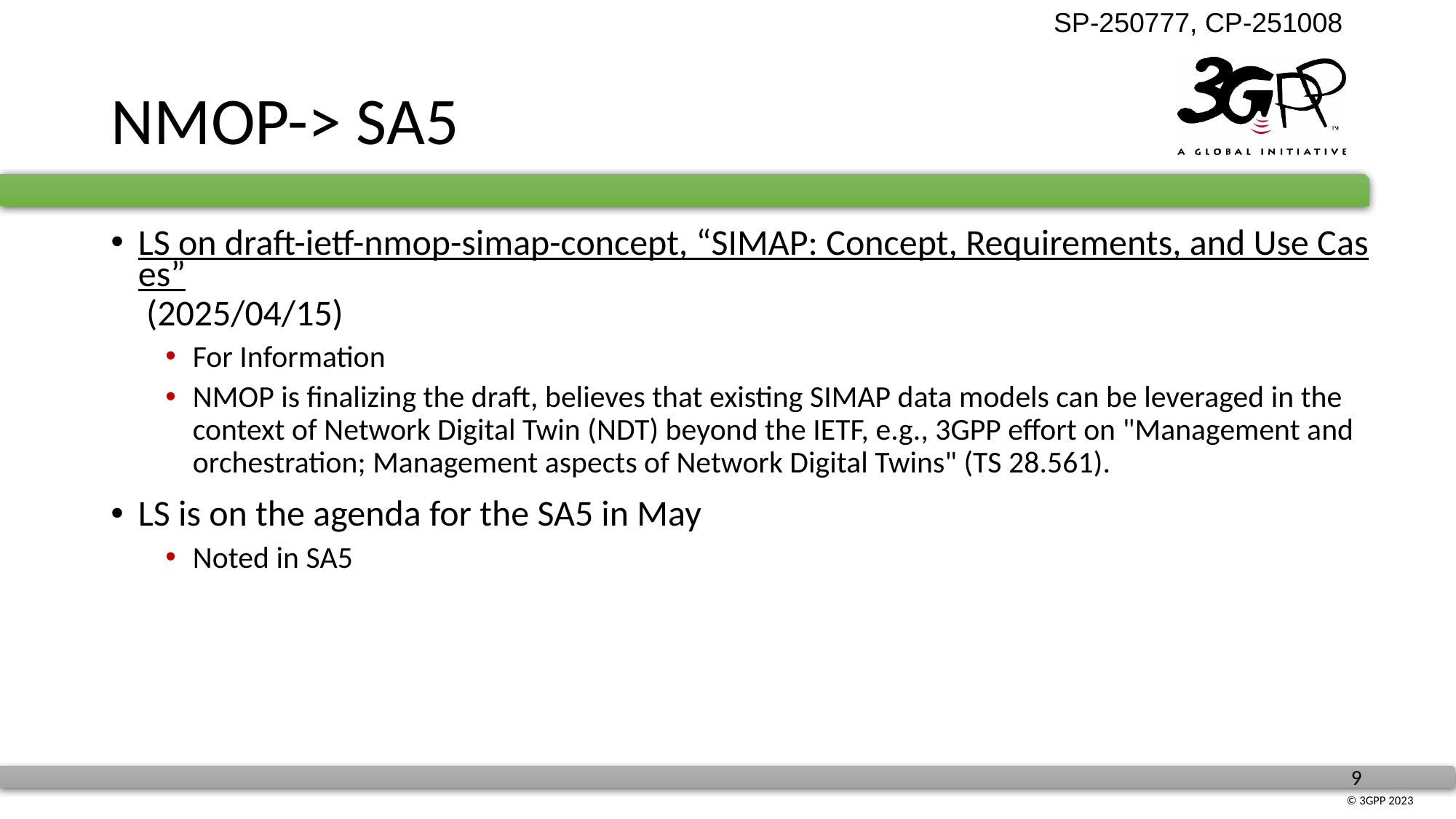

# NMOP-> SA5
LS on draft-ietf-nmop-simap-concept, “SIMAP: Concept, Requirements, and Use Cases” (2025/04/15)
For Information
NMOP is finalizing the draft, believes that existing SIMAP data models can be leveraged in the context of Network Digital Twin (NDT) beyond the IETF, e.g., 3GPP effort on "Management and orchestration; Management aspects of Network Digital Twins" (TS 28.561).
LS is on the agenda for the SA5 in May
Noted in SA5